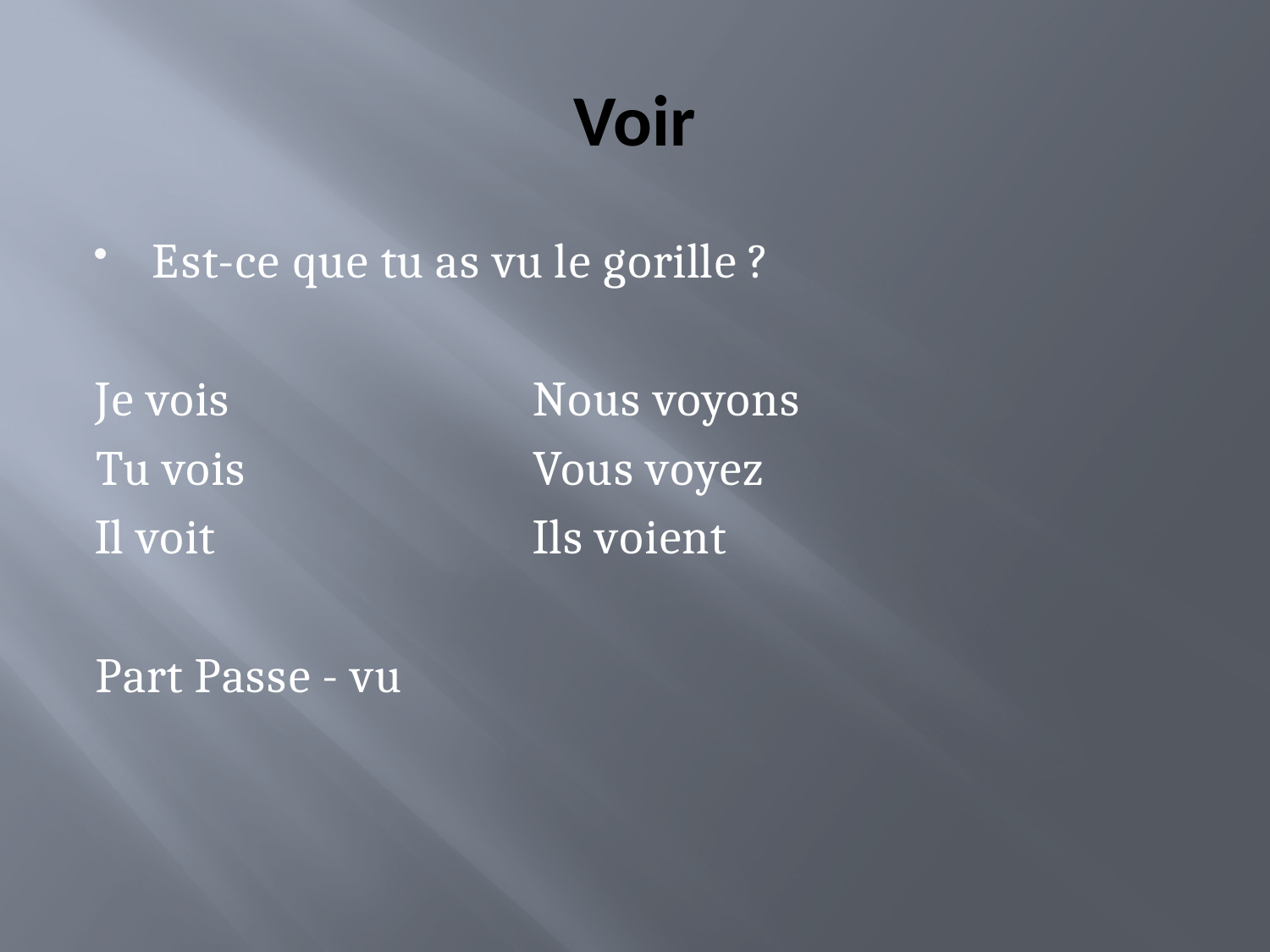

# Voir
Est-ce que tu as vu le gorille ?

Je vois			Nous voyons
Tu vois			Vous voyez
Il voit			Ils voient

Part Passe - vu